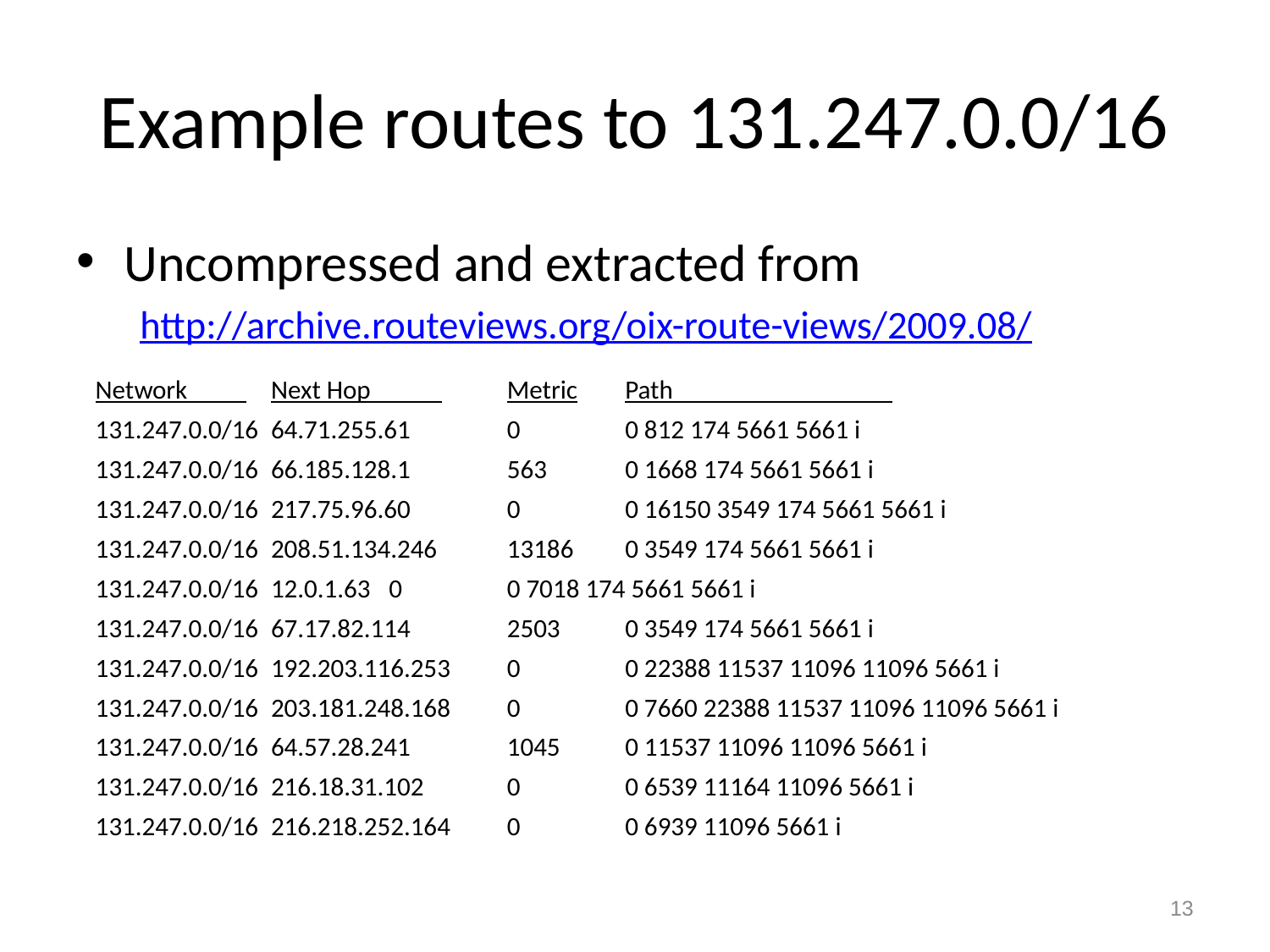

# Example routes to 131.247.0.0/16
Uncompressed and extracted from
http://archive.routeviews.org/oix-route-views/2009.08/

Network          	Next Hop            	Metric		Path
131.247.0.0/16	64.71.255.61	0	0 812 174 5661 5661 i
131.247.0.0/16	66.185.128.1	563	0 1668 174 5661 5661 i
131.247.0.0/16	217.75.96.60	0	0 16150 3549 174 5661 5661 i
131.247.0.0/16	208.51.134.246	13186	0 3549 174 5661 5661 i
131.247.0.0/16	12.0.1.63		0	0 7018 174 5661 5661 i
131.247.0.0/16	67.17.82.114	2503	0 3549 174 5661 5661 i
131.247.0.0/16	192.203.116.253	0	0 22388 11537 11096 11096 5661 i
131.247.0.0/16	203.181.248.168	0	0 7660 22388 11537 11096 11096 5661 i
131.247.0.0/16	64.57.28.241	1045	0 11537 11096 11096 5661 i
131.247.0.0/16	216.18.31.102	0	0 6539 11164 11096 5661 i
131.247.0.0/16	216.218.252.164	0	0 6939 11096 5661 i

13